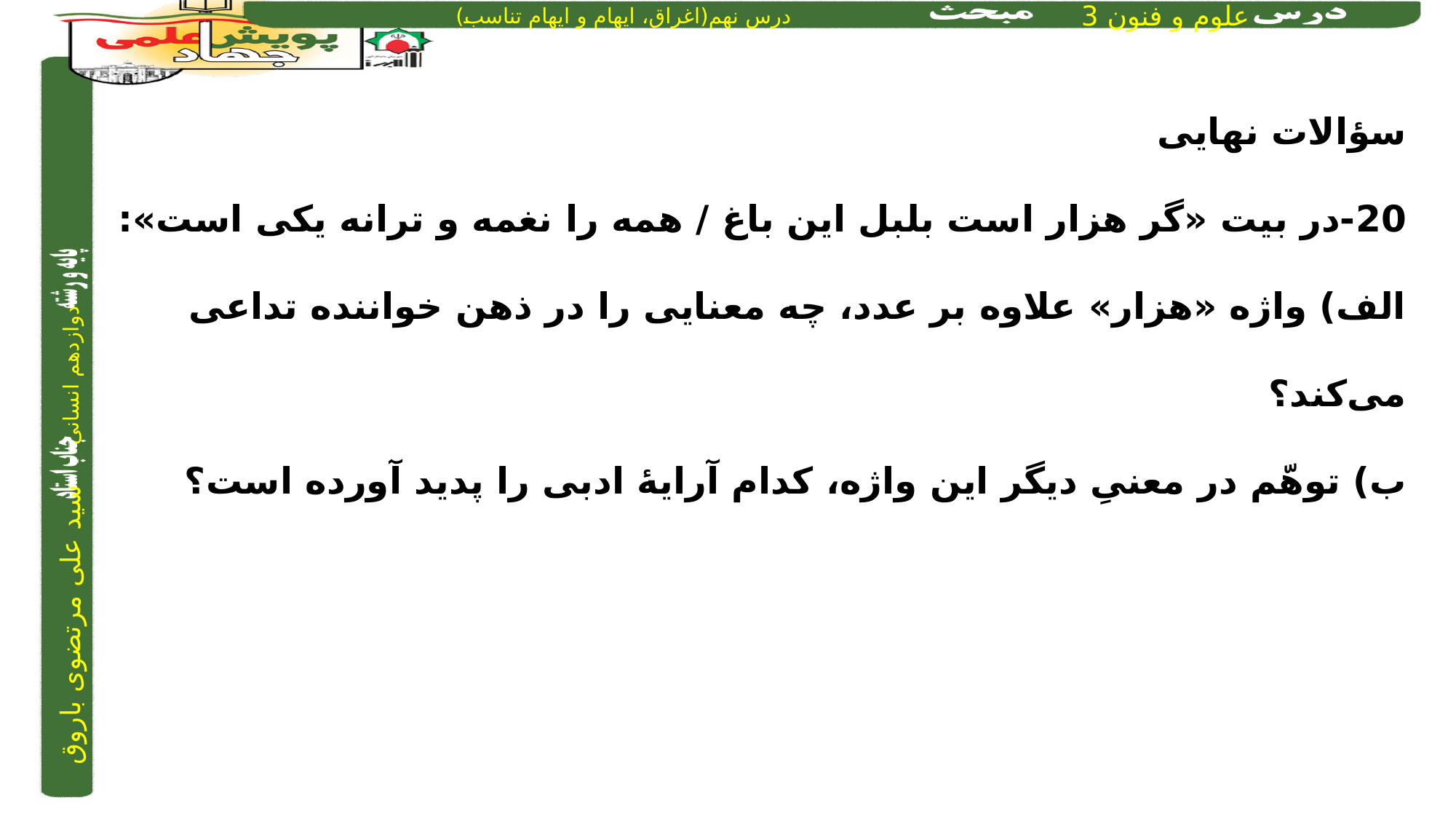

سؤالات نهایی
20-در بیت «گر هزار است بلبل این باغ / همه را نغمه و ترانه یکی است»:
الف) واژه «هزار» علاوه بر عدد، چه معنایی را در ذهن خواننده تداعی می‌کند؟
ب) توهّم در معنیِ دیگر این واژه، کدام آرایۀ ادبی را پدید آورده است؟